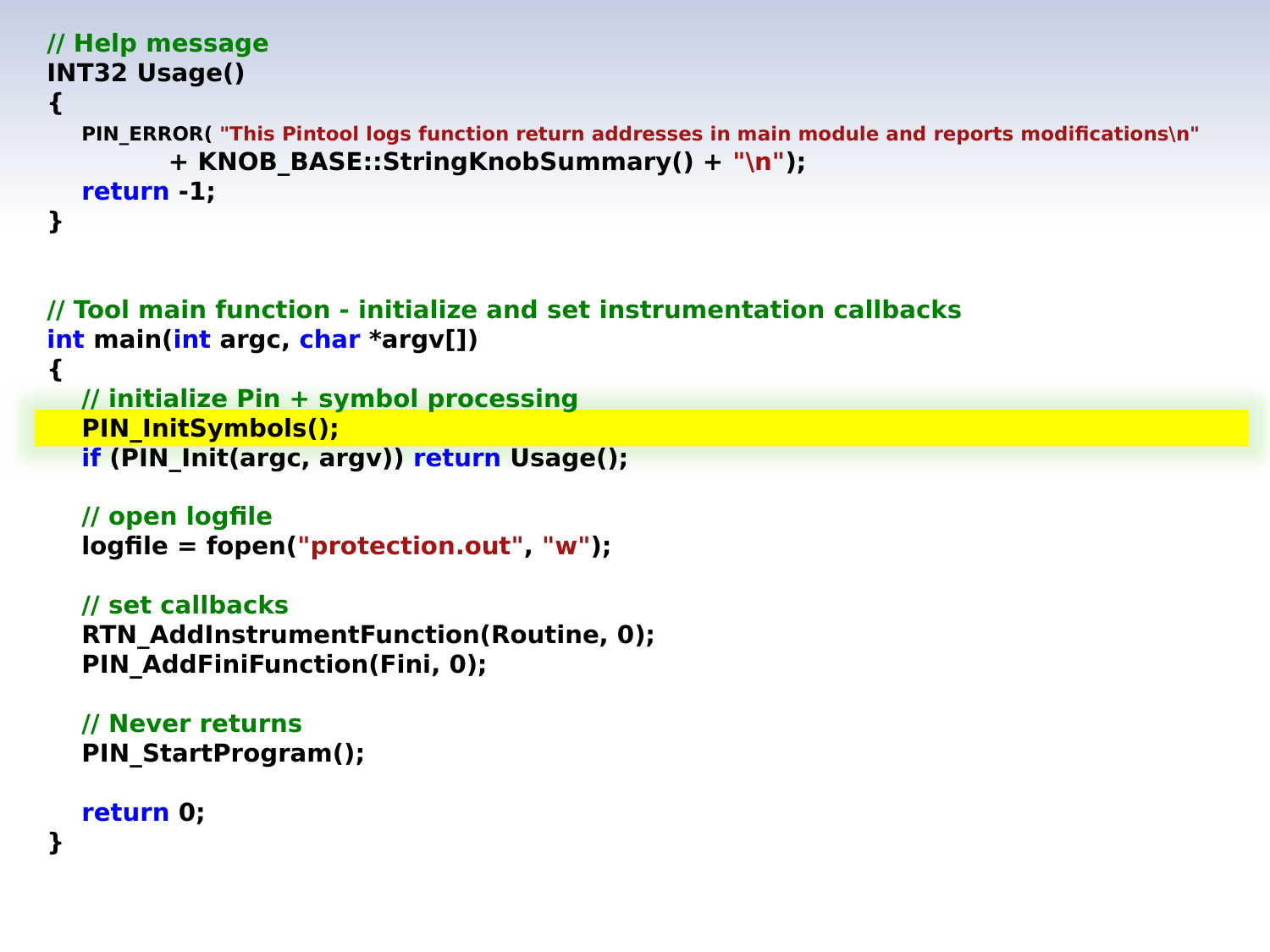

// Help message
INT32 Usage()
{
    PIN_ERROR( "This Pintool logs function return addresses in main module and reports modifications\n"
              + KNOB_BASE::StringKnobSummary() + "\n");
    return -1;
}

// Tool main function - initialize and set instrumentation callbacks
int main(int argc, char *argv[])
{
    // initialize Pin + symbol processing
    PIN_InitSymbols();
    if (PIN_Init(argc, argv)) return Usage();

    // open logfile
    logfile = fopen("protection.out", "w");

    // set callbacks
    RTN_AddInstrumentFunction(Routine, 0);
    PIN_AddFiniFunction(Fini, 0);

    // Never returns
    PIN_StartProgram();

    return 0;
}